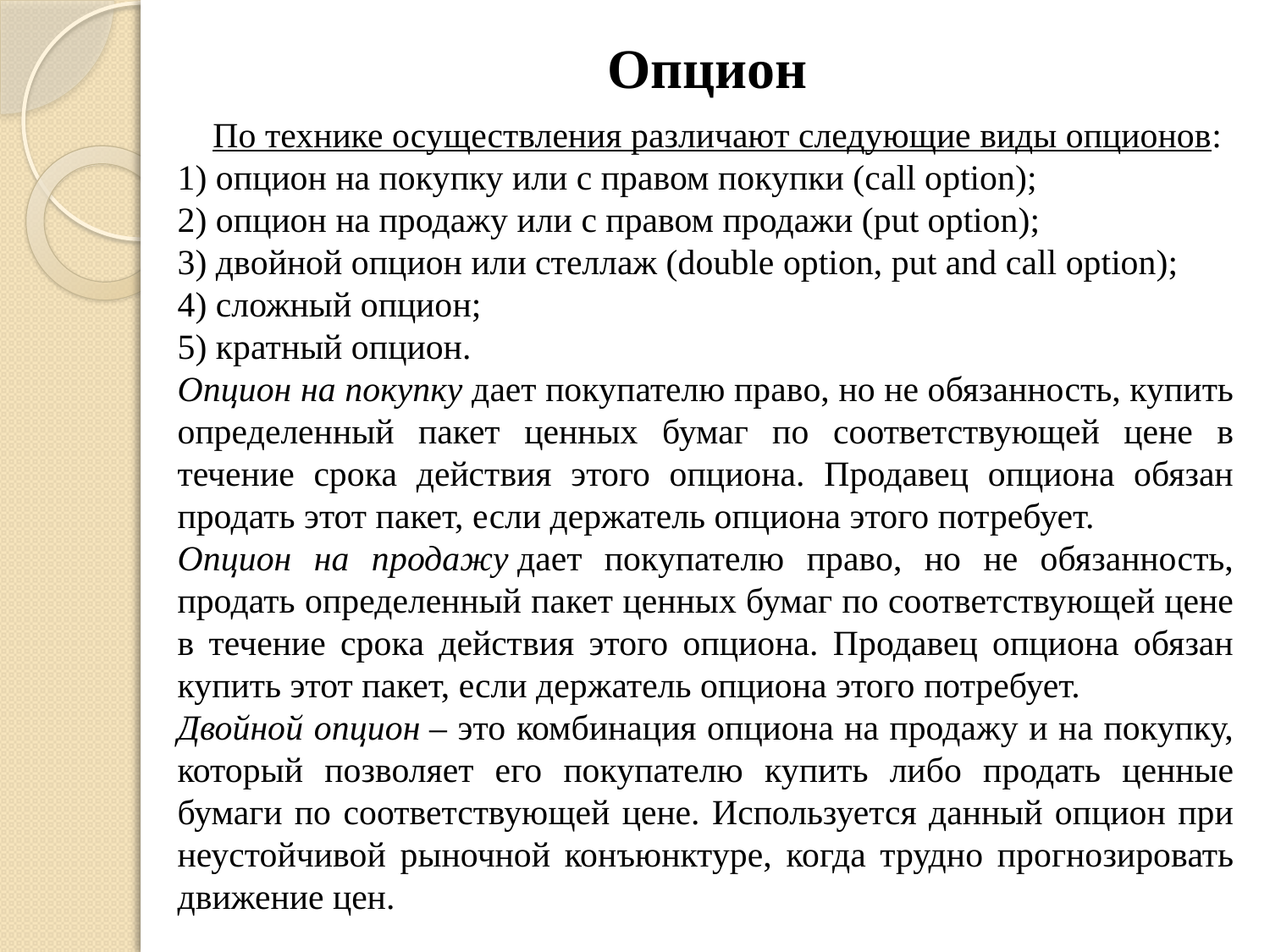

# Опцион
    По технике осуществления различают следующие виды опционов:
1) опцион на покупку или с правом покупки (саll орtiоn);
2) опцион на продажу или с правом продажи (рut орtiоn);
3) двойной опцион или стеллаж (dоublе орtiоn, рut аnd саll орtiоn);
4) сложный опцион;
5) кратный опцион.
Опцион на покупку дает покупателю право, но не обязанность, купить определенный пакет ценных бумаг по соответствующей цене в течение срока действия этого опциона. Продавец опциона обязан продать этот пакет, если держатель опциона этого потребует.
Опцион на продажу дает покупателю право, но не обязанность, продать определенный пакет ценных бумаг по соответствующей цене в течение срока действия этого опциона. Продавец опциона обязан купить этот пакет, если держатель опциона этого потребует.
Двойной опцион – это комбинация опциона на продажу и на покупку, который позволяет его покупателю купить либо продать ценные бумаги по соответствующей цене. Используется данный опцион при неустойчивой рыночной конъюнктуре, когда трудно прогнозировать движение цен.